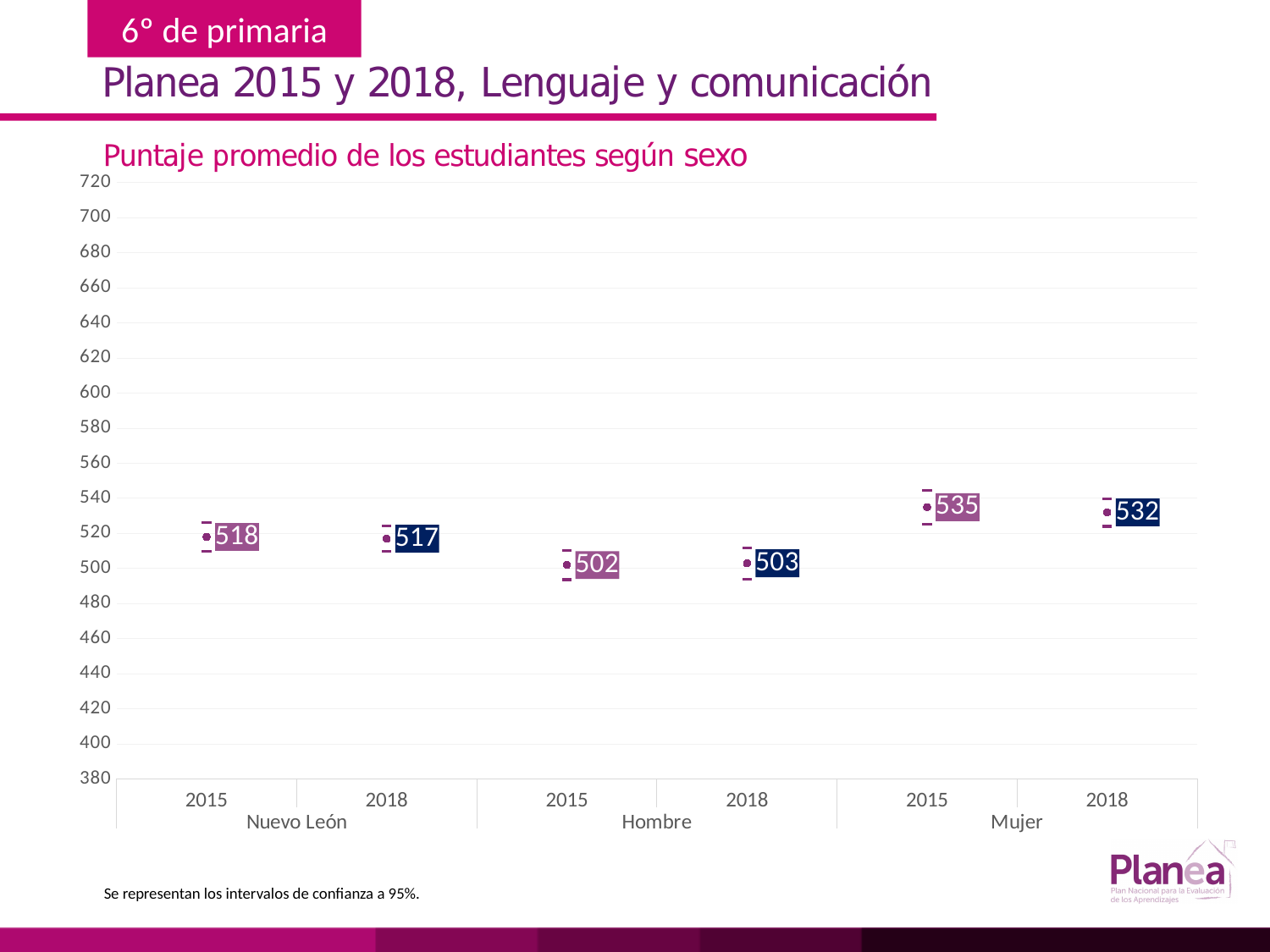

Planea 2015 y 2018, Lenguaje y comunicación

Puntaje promedio de los estudiantes según sexo

### Chart

| Category |  |  |  |
|---|---|---|---|
| 2015 | 509.841 | 526.159 | 518.0 |
| 2018 | 509.637 | 524.363 | 517.0 |
| 2015 | 493.642 | 510.358 | 502.0 |
| 2018 | 494.045 | 511.955 | 503.0 |
| 2015 | 525.448 | 544.552 | 535.0 |
| 2018 | 524.04 | 539.96 | 532.0 |
Se representan los intervalos de confianza a 95%.